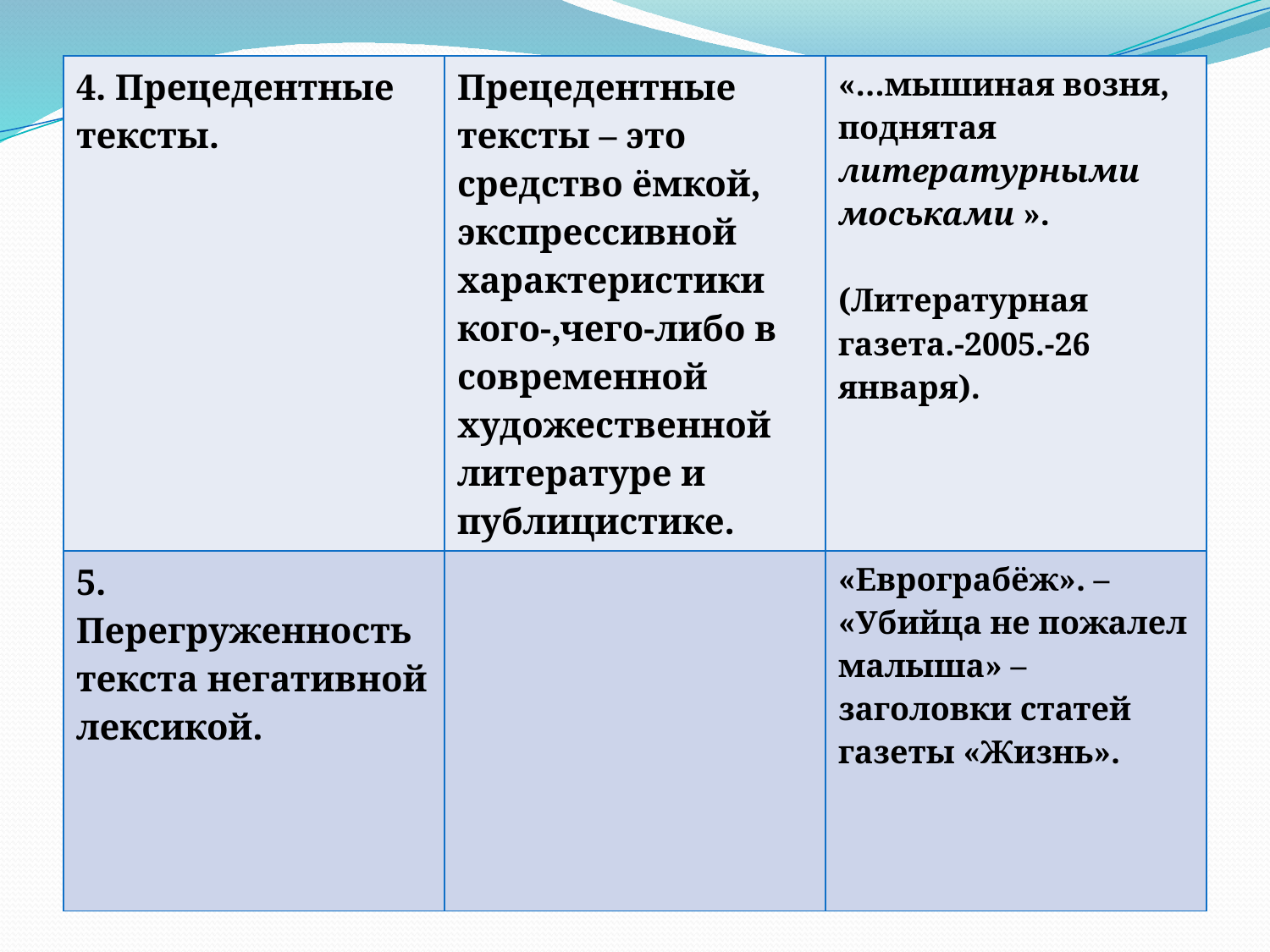

| 4. Прецедентные тексты. | Прецедентные тексты – это средство ёмкой, экспрессивной характеристики кого-,чего-либо в современной художественной литературе и публицистике. | «…мышиная возня, поднятая литературными моськами ». (Литературная газета.-2005.-26 января). |
| --- | --- | --- |
| 5. Перегруженность текста негативной лексикой. |  | «Еврограбёж». – «Убийца не пожалел малыша» – заголовки статей газеты «Жизнь». |